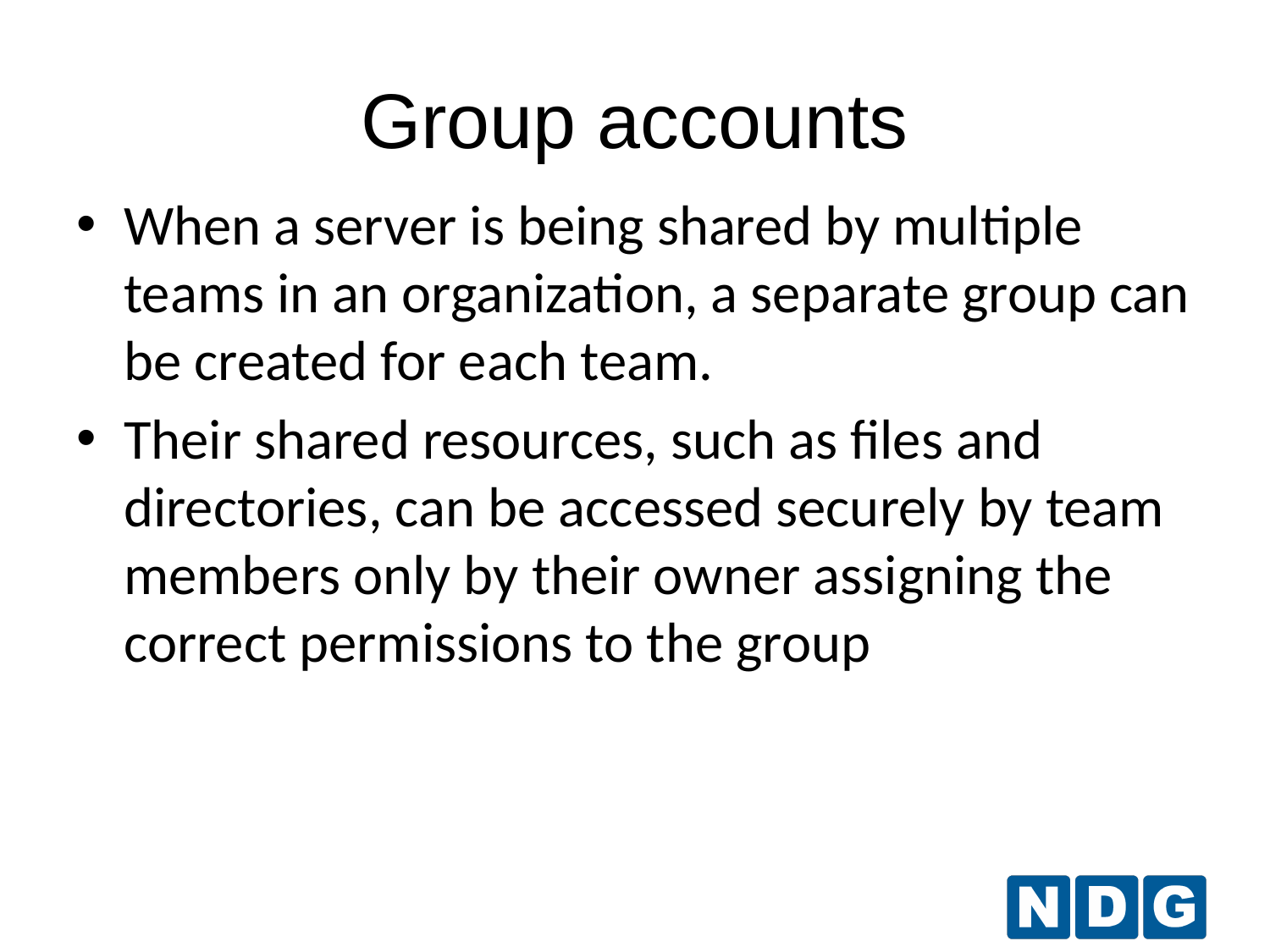

Group accounts
When a server is being shared by multiple teams in an organization, a separate group can be created for each team.
Their shared resources, such as files and directories, can be accessed securely by team members only by their owner assigning the correct permissions to the group